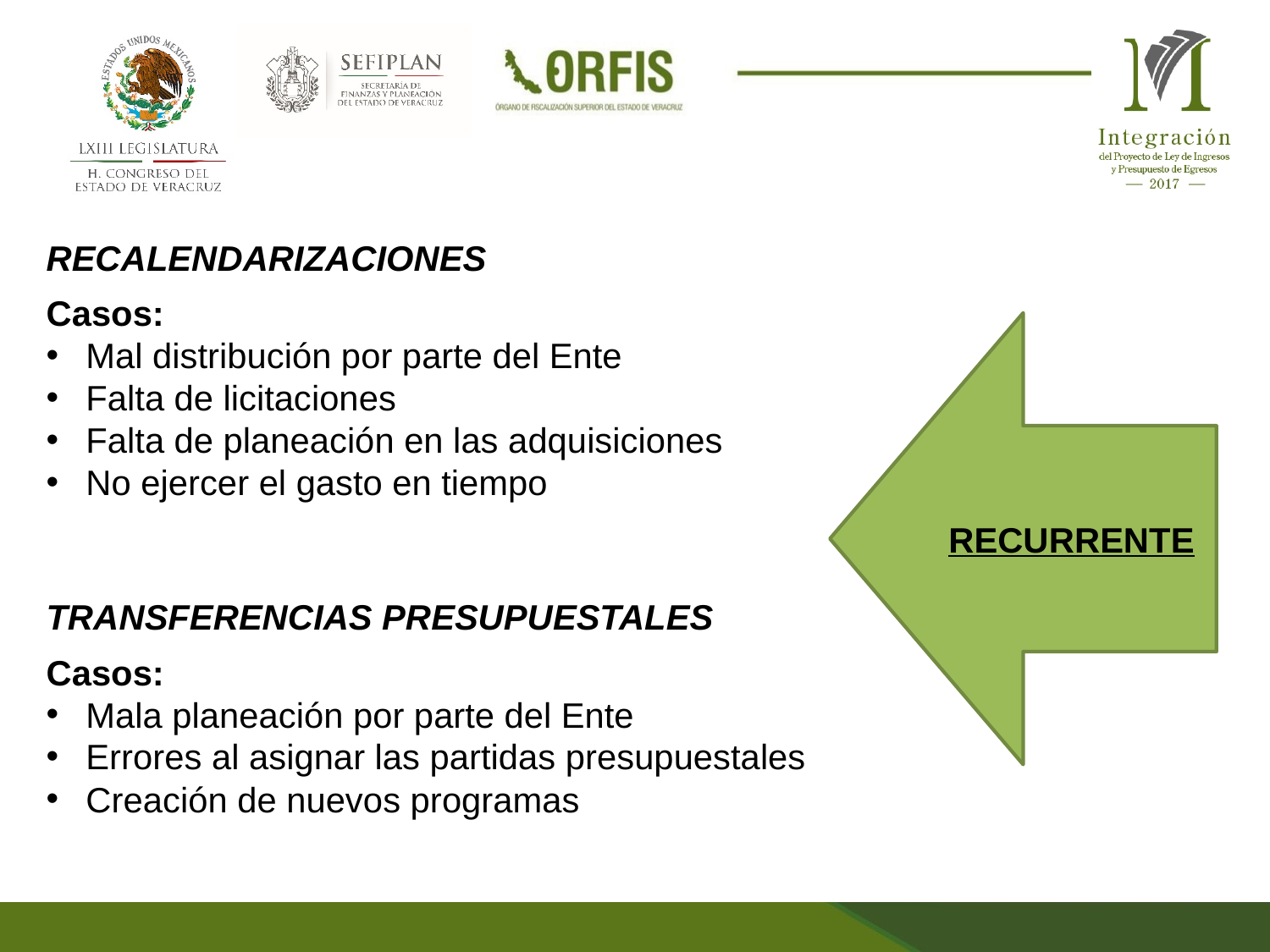

Recalendarizaciones

Casos:
Mal distribución por parte del Ente
Falta de licitaciones
Falta de planeación en las adquisiciones
No ejercer el gasto en tiempo
RECURRENTE
Transferencias Presupuestales

Casos:
Mala planeación por parte del Ente
Errores al asignar las partidas presupuestales
Creación de nuevos programas